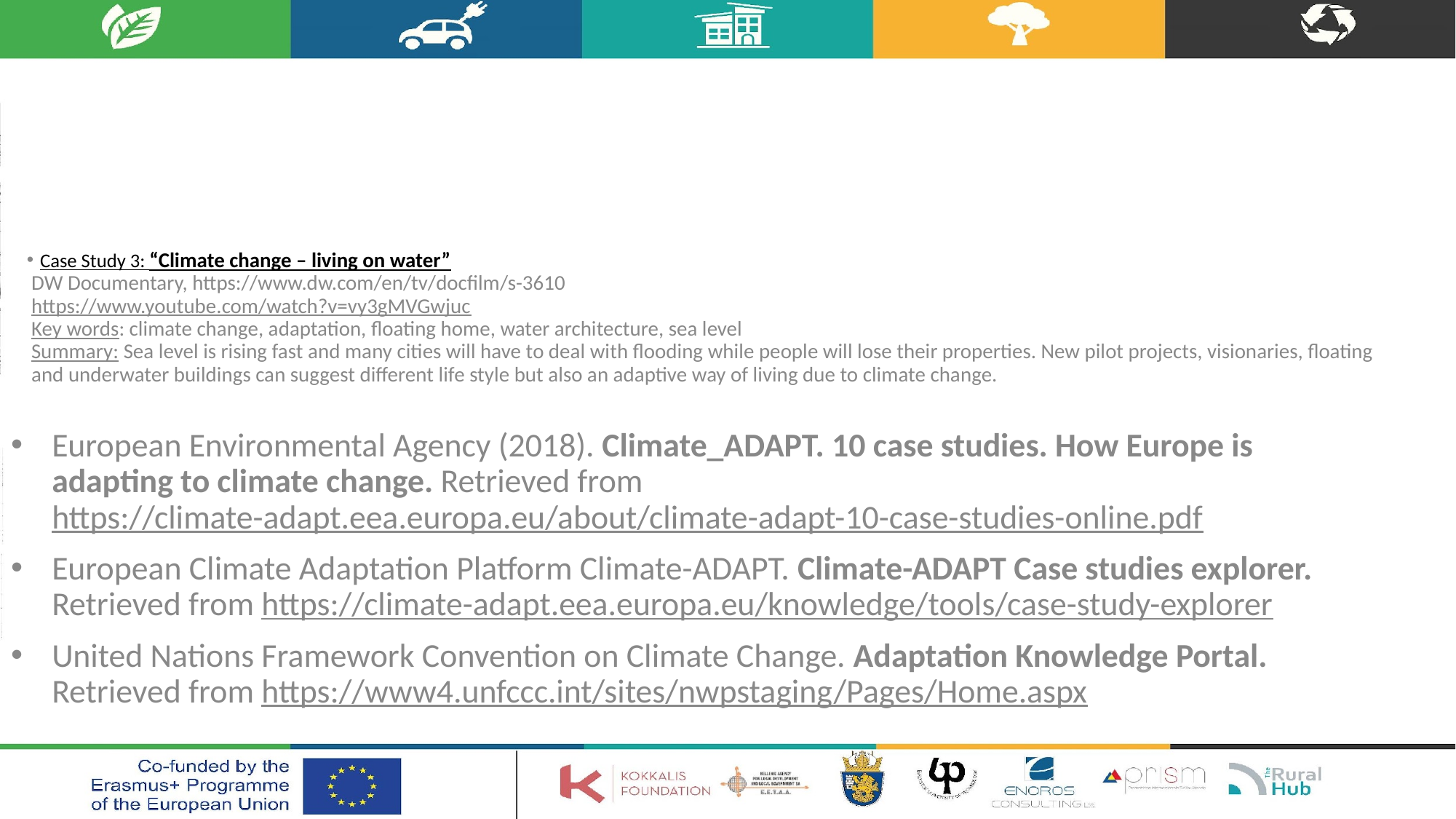

# Case Study 3: “Climate change – living on water” DW Documentary, https://www.dw.com/en/tv/docfilm/s-3610 https://www.youtube.com/watch?v=vy3gMVGwjuc Key words: climate change, adaptation, floating home, water architecture, sea level Summary: Sea level is rising fast and many cities will have to deal with flooding while people will lose their properties. New pilot projects, visionaries, floating and underwater buildings can suggest different life style but also an adaptive way of living due to climate change.
European Environmental Agency (2018). Climate_ADAPT. 10 case studies. How Europe is adapting to climate change. Retrieved from https://climate-adapt.eea.europa.eu/about/climate-adapt-10-case-studies-online.pdf
European Climate Adaptation Platform Climate-ADAPT. Climate-ADAPT Case studies explorer. Retrieved from https://climate-adapt.eea.europa.eu/knowledge/tools/case-study-explorer
United Nations Framework Convention on Climate Change. Adaptation Knowledge Portal. Retrieved from https://www4.unfccc.int/sites/nwpstaging/Pages/Home.aspx